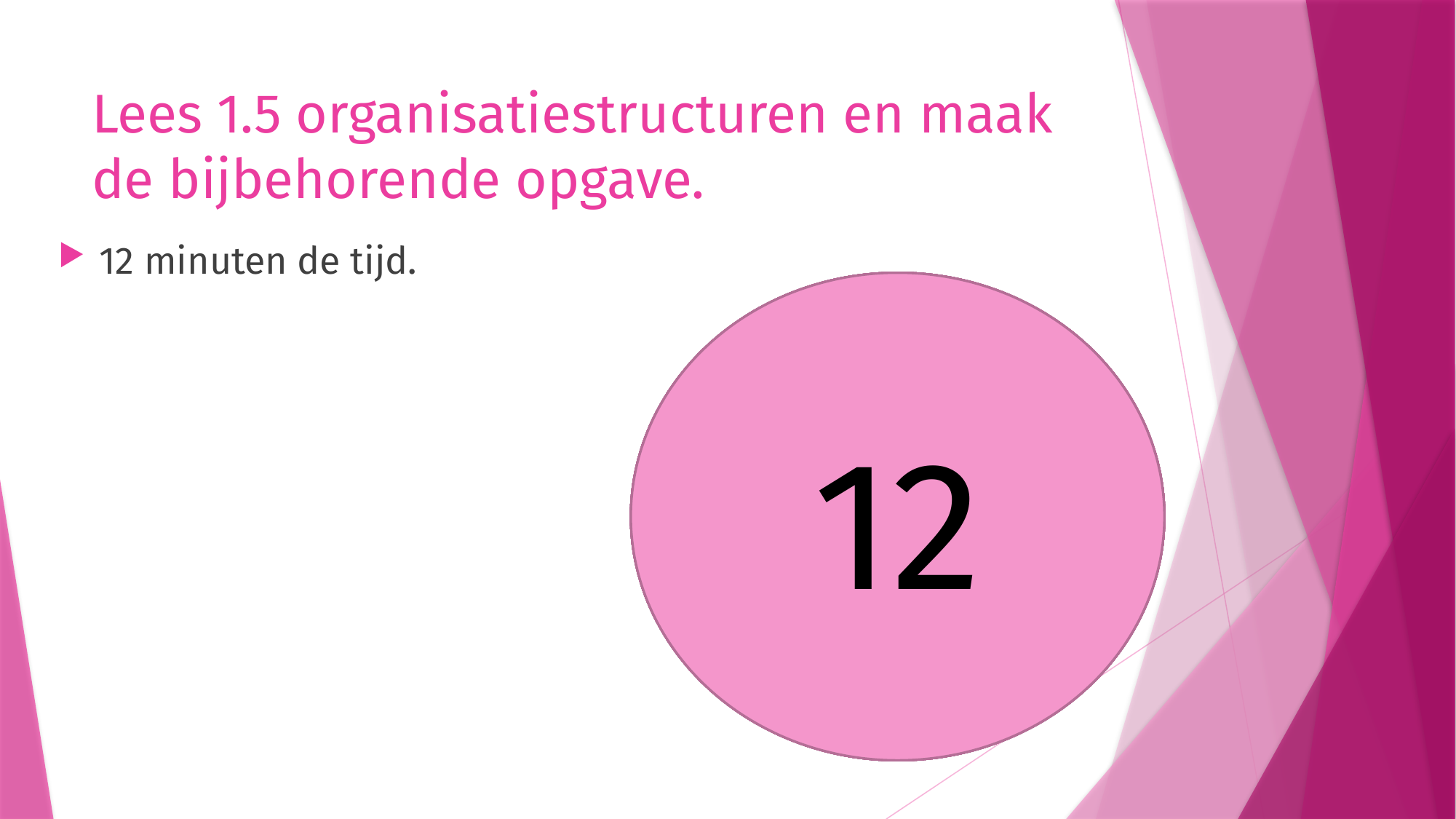

# Lees 1.5 organisatiestructuren en maak de bijbehorende opgave.
12 minuten de tijd.

12
11
10
8
9
5
6
7
4
3
1
2